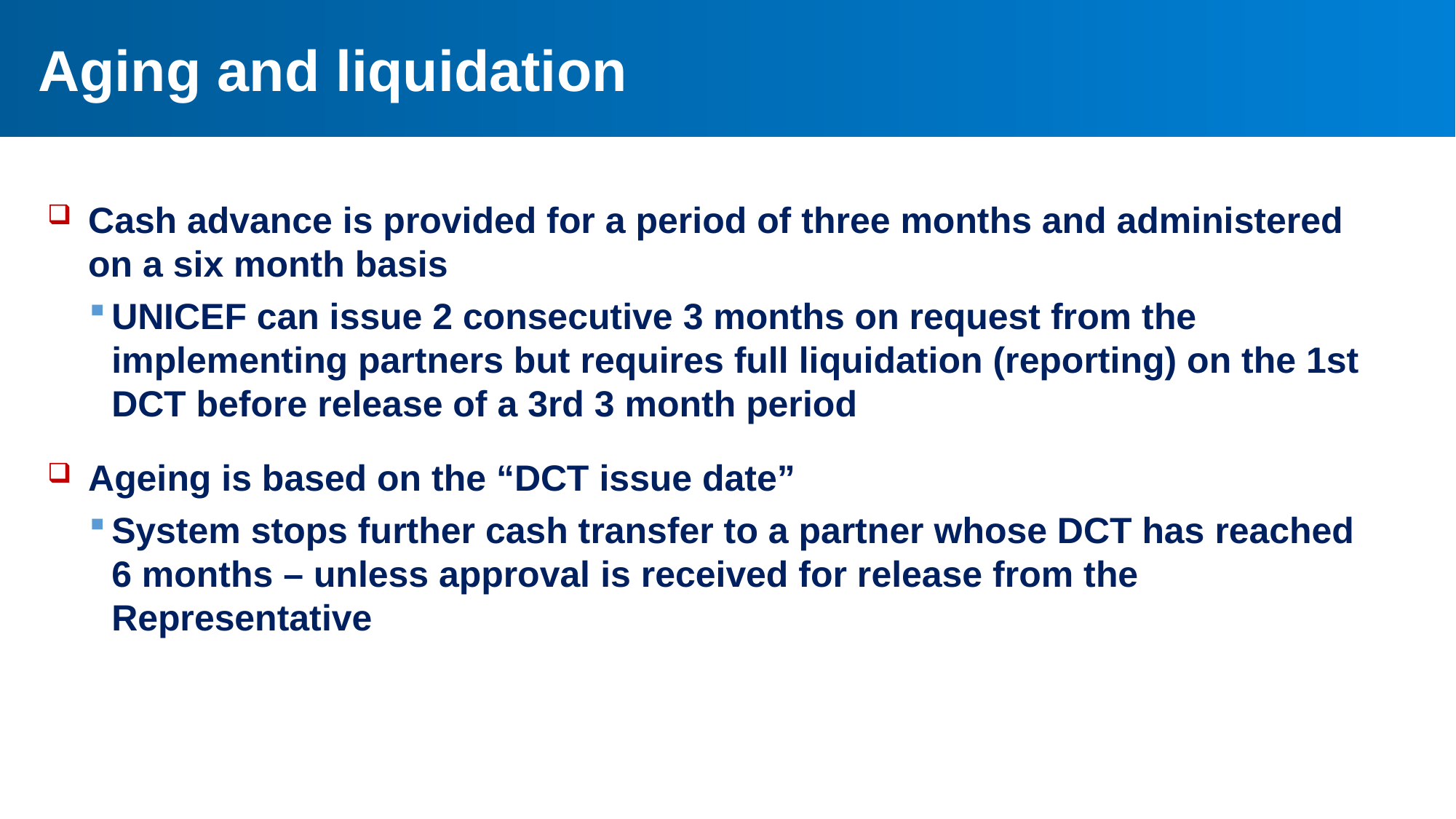

# Aging and liquidation
Cash advance is provided for a period of three months and administered on a six month basis
UNICEF can issue 2 consecutive 3 months on request from the implementing partners but requires full liquidation (reporting) on the 1st DCT before release of a 3rd 3 month period
Ageing is based on the “DCT issue date”
System stops further cash transfer to a partner whose DCT has reached 6 months – unless approval is received for release from the Representative